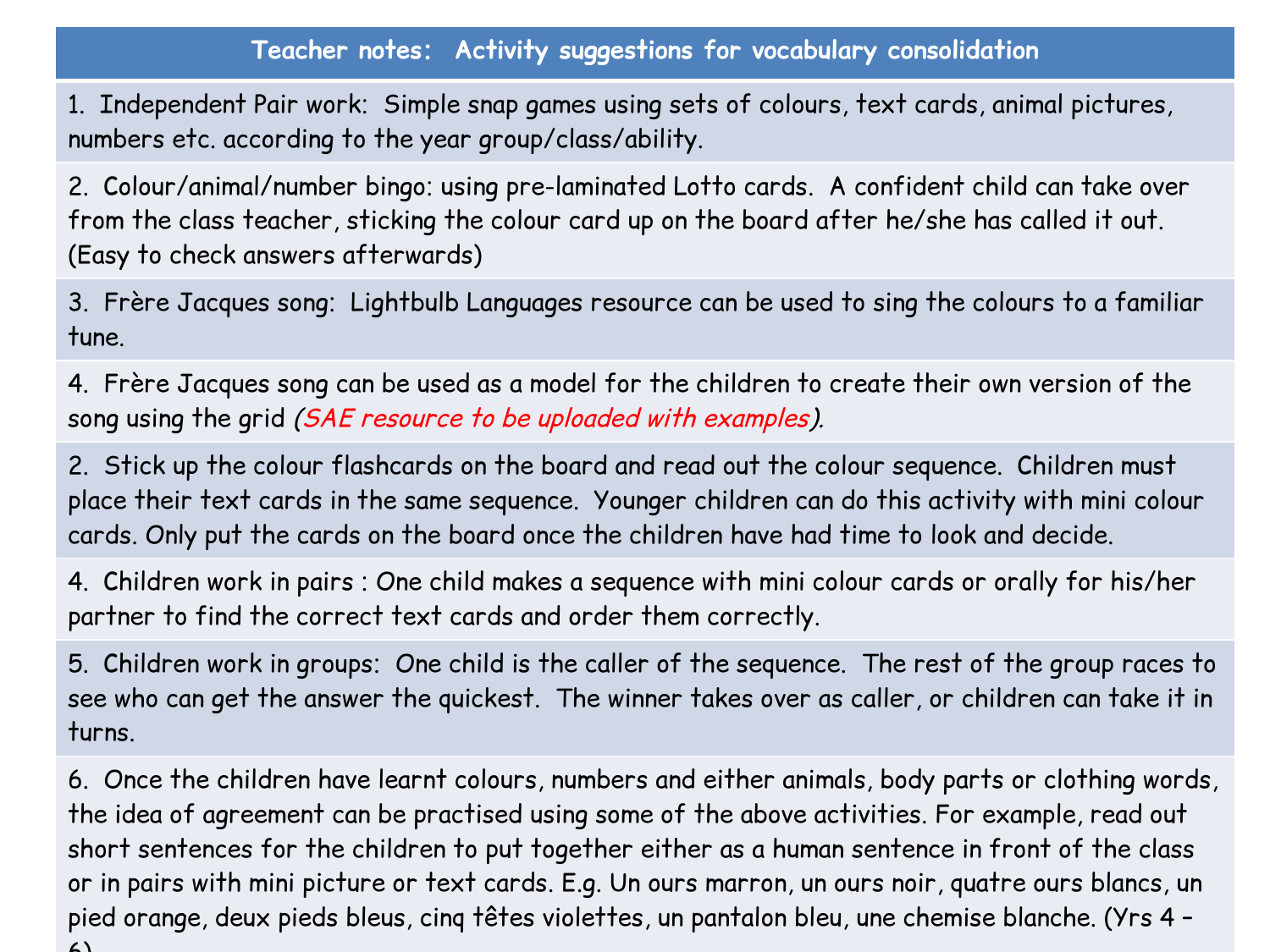

| Teacher notes: Activity suggestions for vocabulary consolidation |
| --- |
| 1. Independent Pair work: Simple snap games using sets of colours, text cards, animal pictures, numbers etc. according to the year group/class/ability. |
| 2. Colour/animal/number bingo: using pre-laminated Lotto cards. A confident child can take over from the class teacher, sticking the colour card up on the board after he/she has called it out. (Easy to check answers afterwards) |
| 3. Frère Jacques song: Lightbulb Languages resource can be used to sing the colours to a familiar tune. |
| 4. Frère Jacques song can be used as a model for the children to create their own version of the song using the grid (SAE resource to be uploaded with examples). |
| 2. Stick up the colour flashcards on the board and read out the colour sequence. Children must place their text cards in the same sequence. Younger children can do this activity with mini colour cards. Only put the cards on the board once the children have had time to look and decide. |
| 4. Children work in pairs : One child makes a sequence with mini colour cards or orally for his/her partner to find the correct text cards and order them correctly. |
| 5. Children work in groups: One child is the caller of the sequence. The rest of the group races to see who can get the answer the quickest. The winner takes over as caller, or children can take it in turns. |
| 6. Once the children have learnt colours, numbers and either animals, body parts or clothing words, the idea of agreement can be practised using some of the above activities. For example, read out short sentences for the children to put together either as a human sentence in front of the class or in pairs with mini picture or text cards. E.g. Un ours marron, un ours noir, quatre ours blancs, un pied orange, deux pieds bleus, cinq têtes violettes, un pantalon bleu, une chemise blanche. (Yrs 4 – 6) |
| 7. Write up some sentences on the white board for children to correct e.g. six ours blanc would become six ours blancs. Trois chemises vert would become Trois chemises vertes. This will help them with agreements both in the singular and plural. (Yrs 4 – 6) |